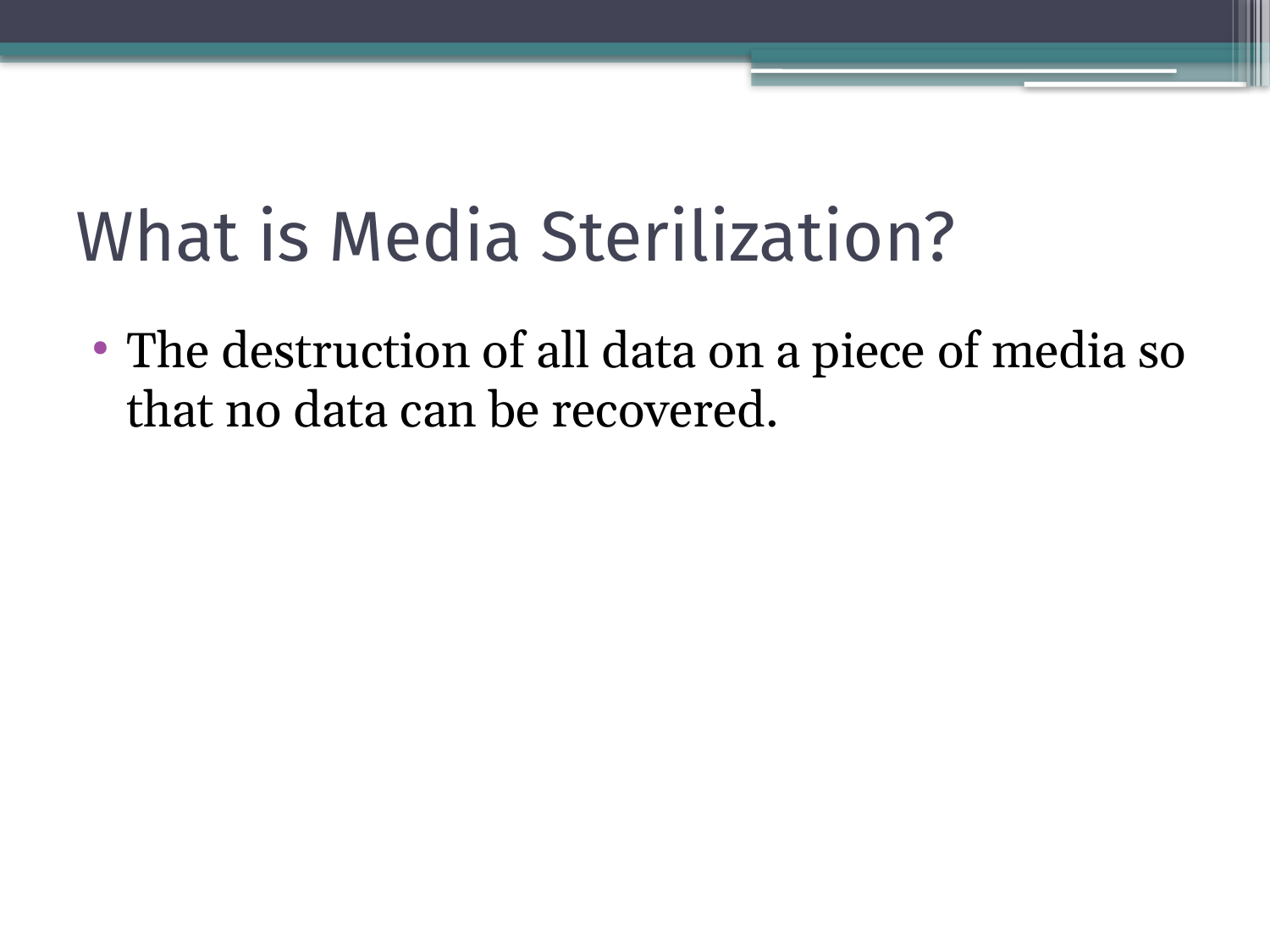

# What is Media Sterilization?
The destruction of all data on a piece of media so that no data can be recovered.